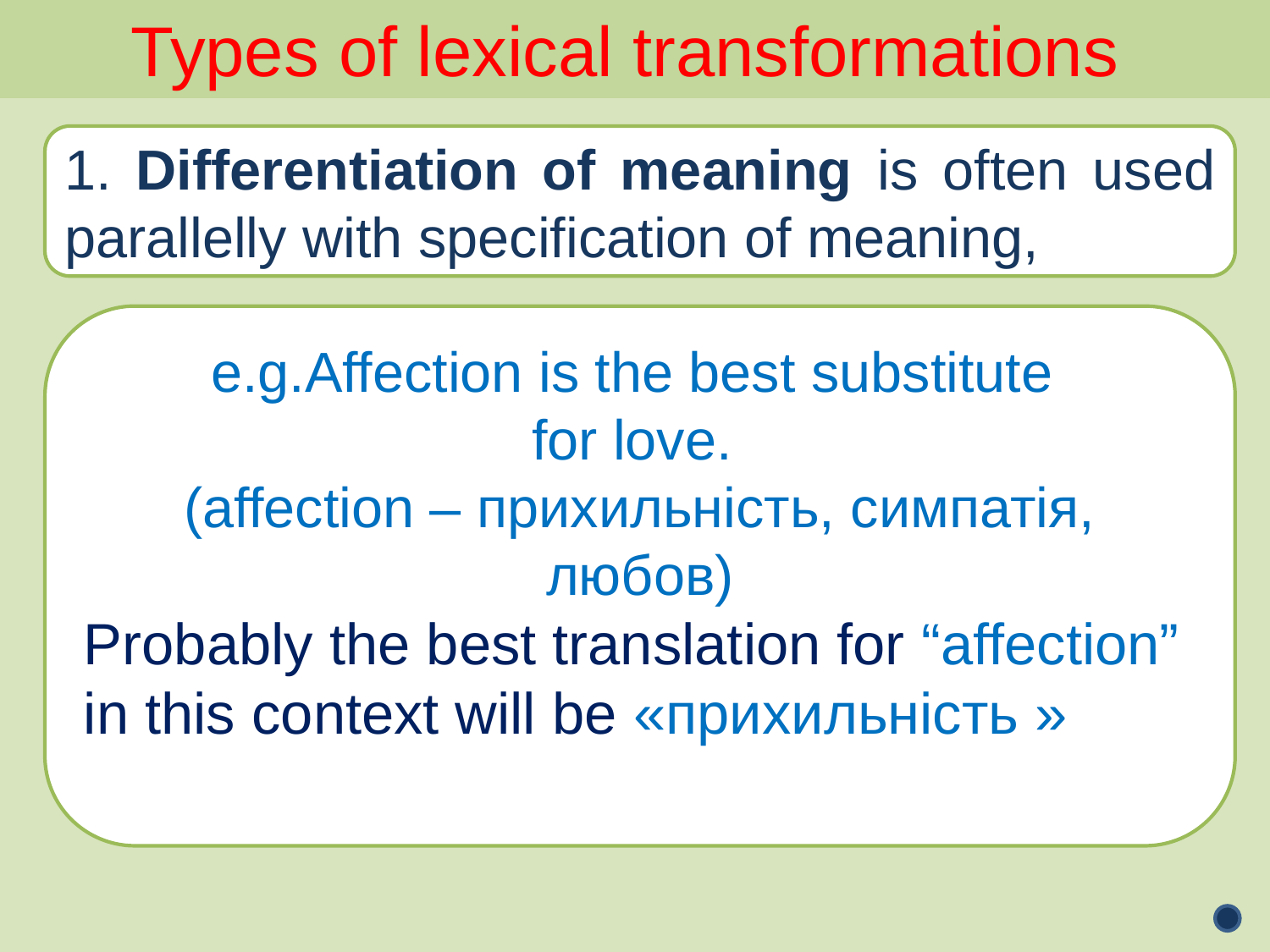

Types of lexical transformations
1. Differentiation of meaning is often used parallelly with specification of meaning,
e.g.Affection is the best substitute
for love.
(affection – прихильність, симпатія, любов)
Probably the best translation for “affection” in this context will be «прихильність »